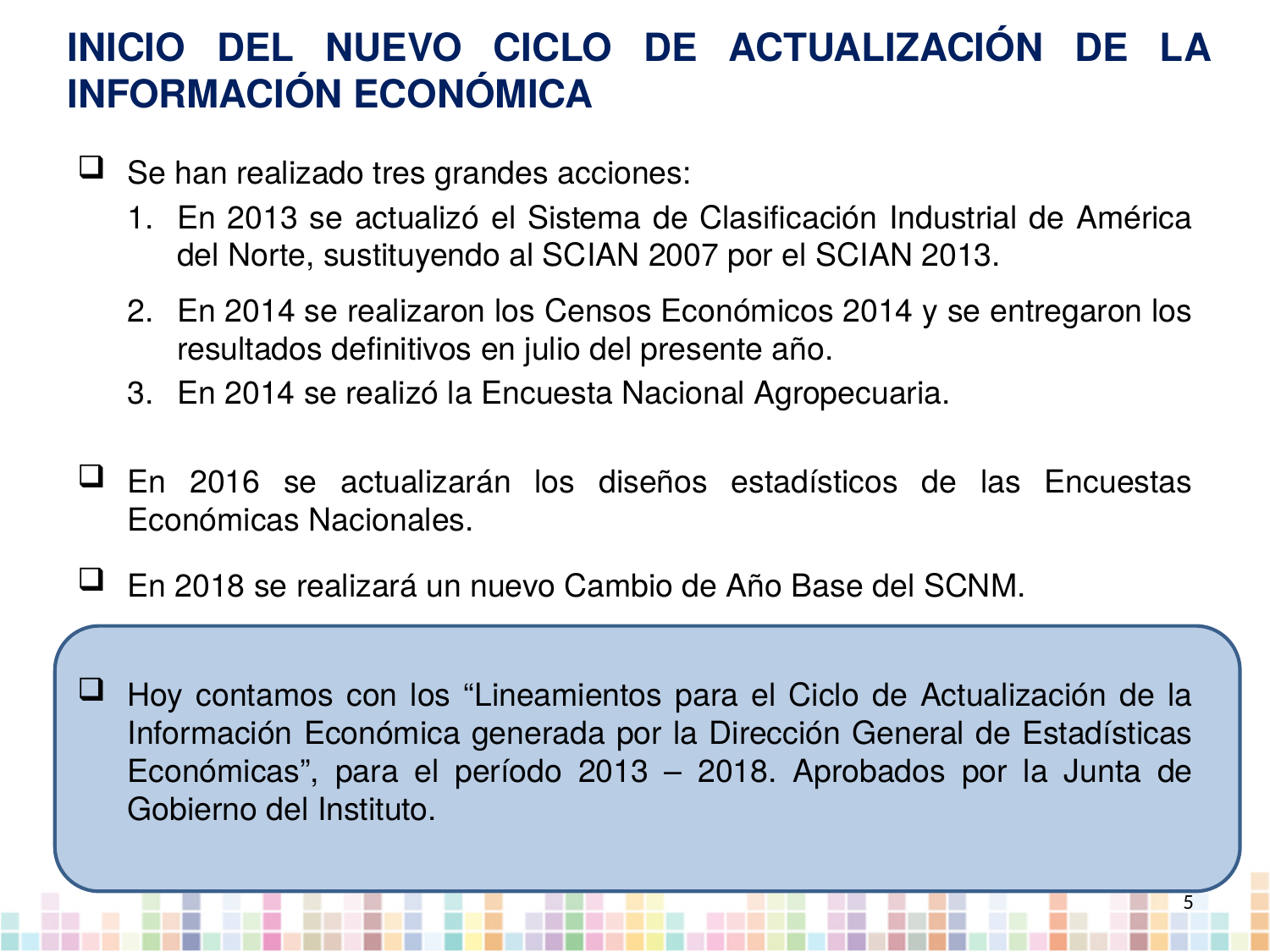

INICIO DEL NUEVO CICLO DE ACTUALIZACIÓN DE LA INFORMACIÓN ECONÓMICA
Se han realizado tres grandes acciones:
En 2013 se actualizó el Sistema de Clasificación Industrial de América del Norte, sustituyendo al SCIAN 2007 por el SCIAN 2013.
En 2014 se realizaron los Censos Económicos 2014 y se entregaron los resultados definitivos en julio del presente año.
En 2014 se realizó la Encuesta Nacional Agropecuaria.

En 2016 se actualizarán los diseños estadísticos de las Encuestas Económicas Nacionales.
En 2018 se realizará un nuevo Cambio de Año Base del SCNM.

Hoy contamos con los “Lineamientos para el Ciclo de Actualización de la Información Económica generada por la Dirección General de Estadísticas Económicas”, para el período 2013 – 2018. Aprobados por la Junta de Gobierno del Instituto.

5